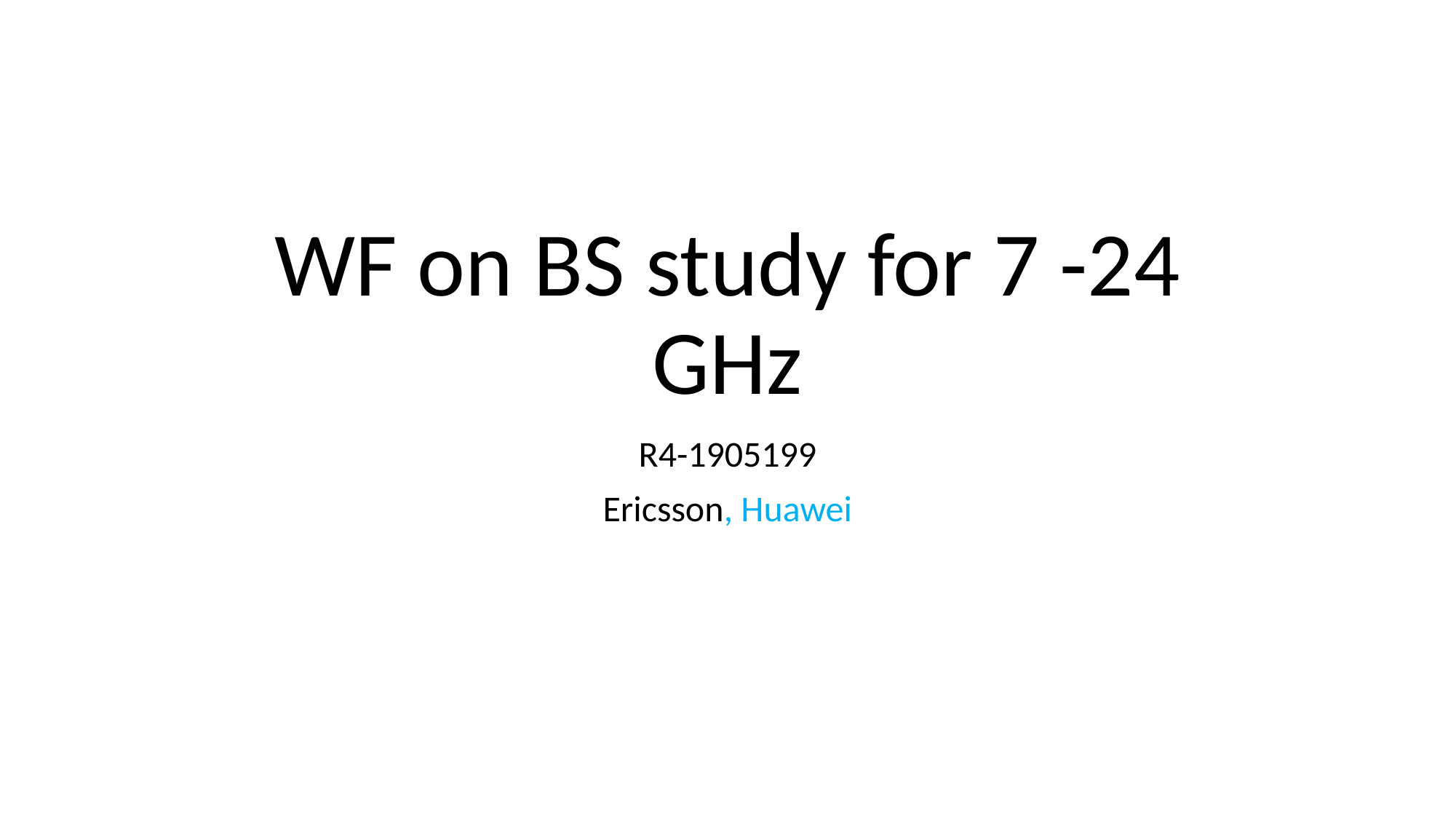

# WF on BS study for 7 -24 GHz
R4-1905199
Ericsson, Huawei